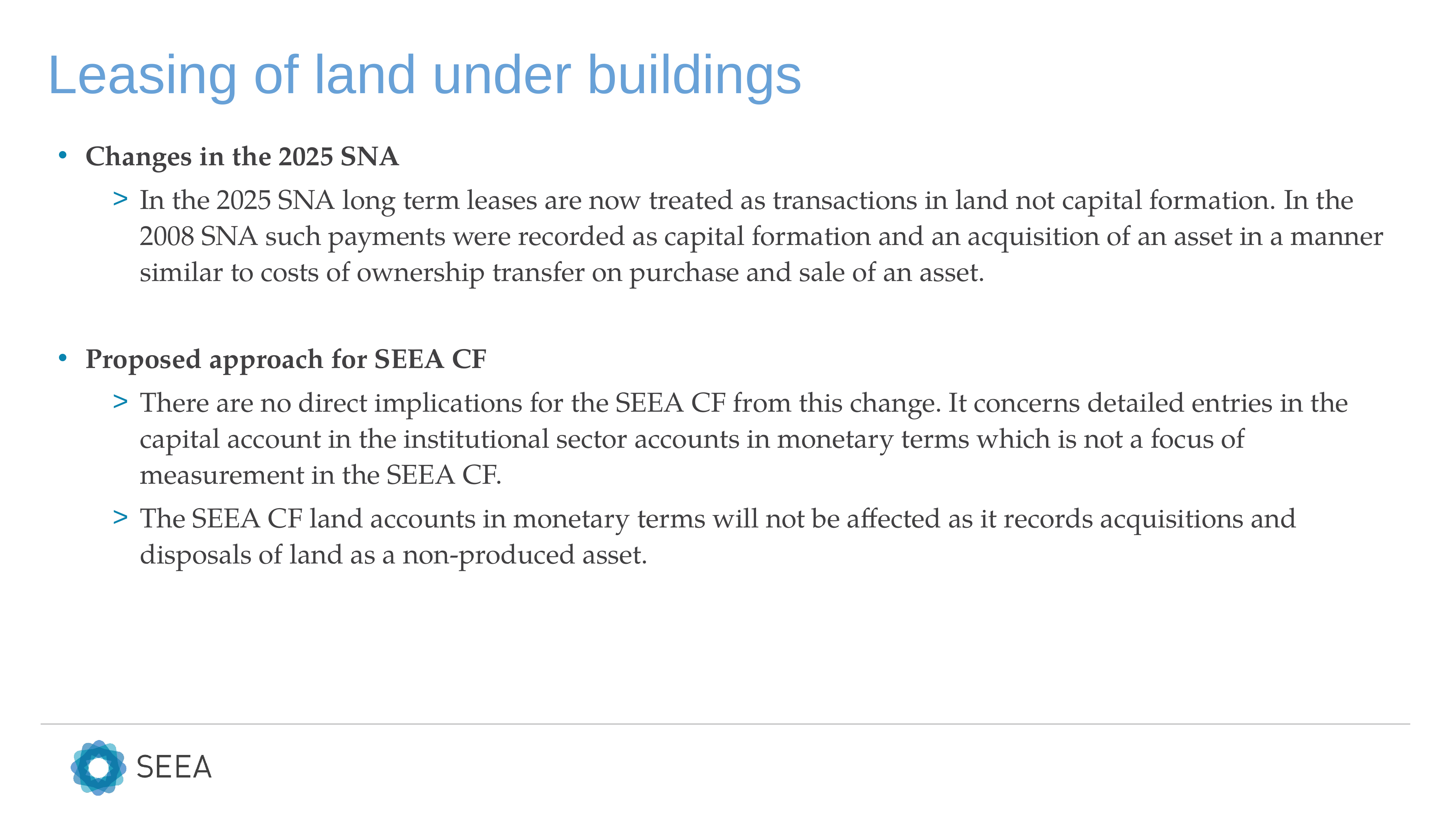

# Leasing of land under buildings
Changes in the 2025 SNA
In the 2025 SNA long term leases are now treated as transactions in land not capital formation. In the 2008 SNA such payments were recorded as capital formation and an acquisition of an asset in a manner similar to costs of ownership transfer on purchase and sale of an asset.
Proposed approach for SEEA CF
There are no direct implications for the SEEA CF from this change. It concerns detailed entries in the capital account in the institutional sector accounts in monetary terms which is not a focus of measurement in the SEEA CF.
The SEEA CF land accounts in monetary terms will not be affected as it records acquisitions and disposals of land as a non-produced asset.